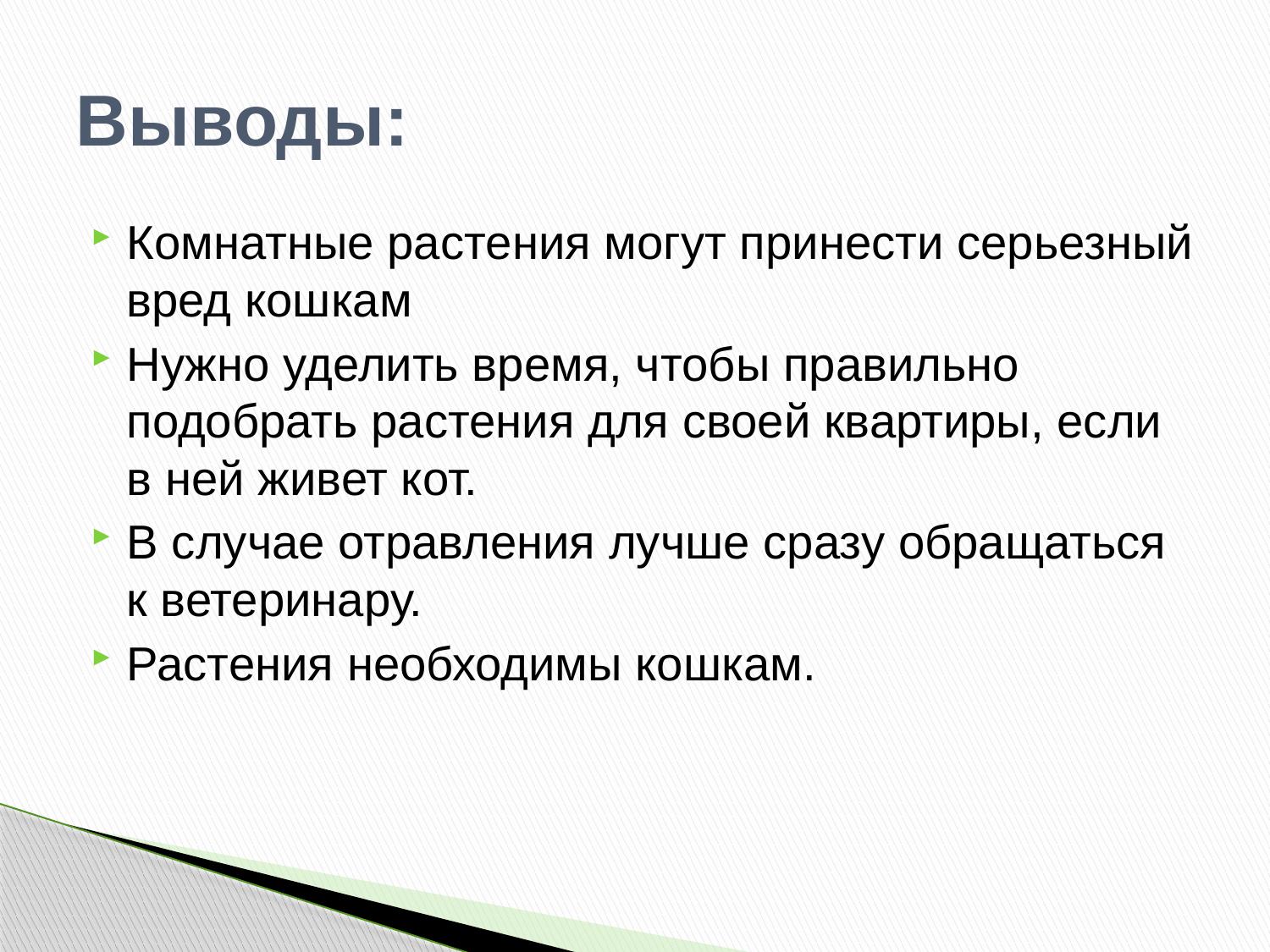

# Выводы:
Комнатные растения могут принести серьезный вред кошкам
Нужно уделить время, чтобы правильно подобрать растения для своей квартиры, если в ней живет кот.
В случае отравления лучше сразу обращаться к ветеринару.
Растения необходимы кошкам.